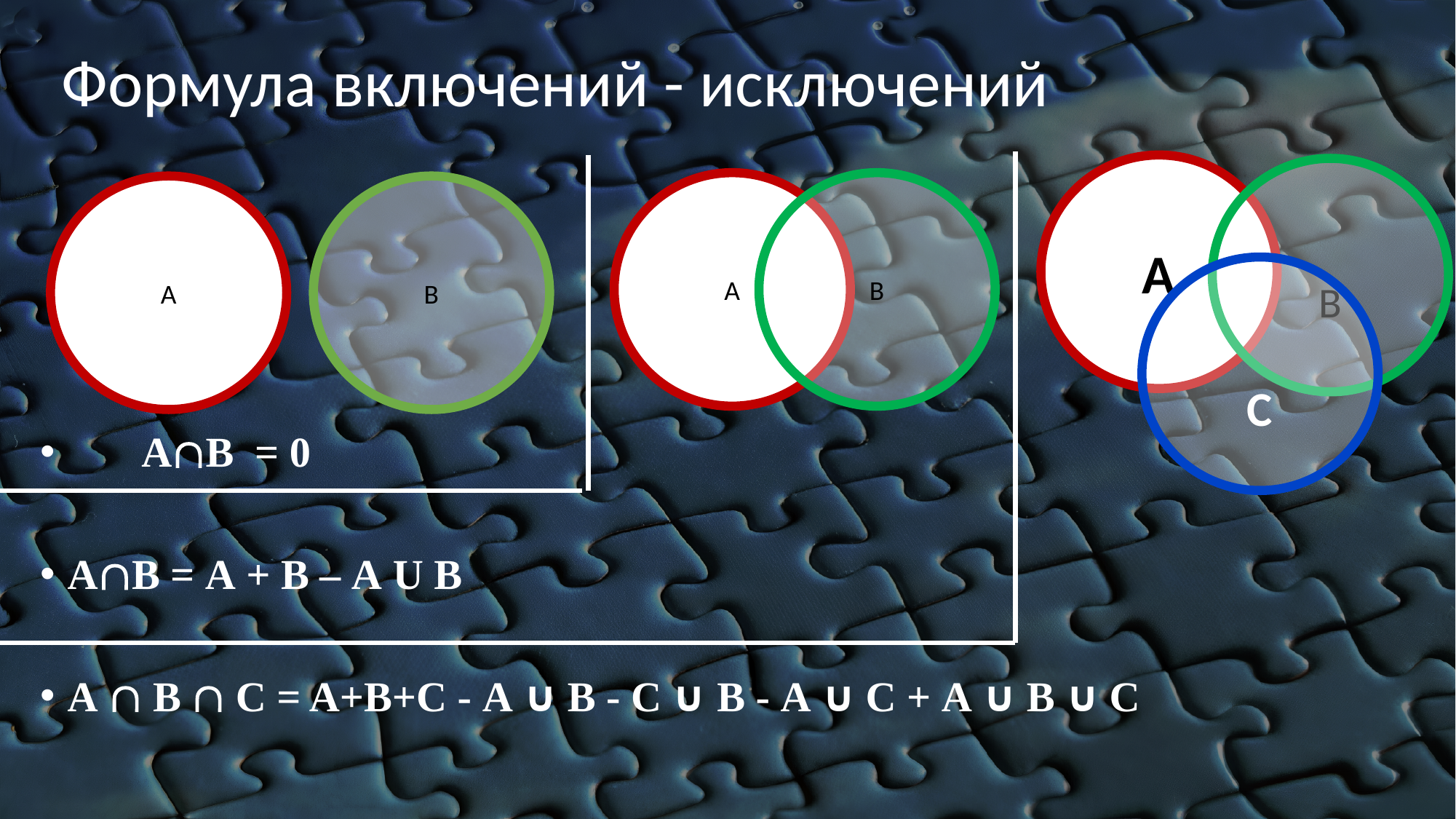

# Формула включений - исключений
А
             В
А
В

       А∩В  = 0

А∩В = А + В – А U В

А ∩ В ∩ C = A+B+C - А ∪ В - C ∪ В - А ∪ C + А ∪ В ∪ C
А
В

С